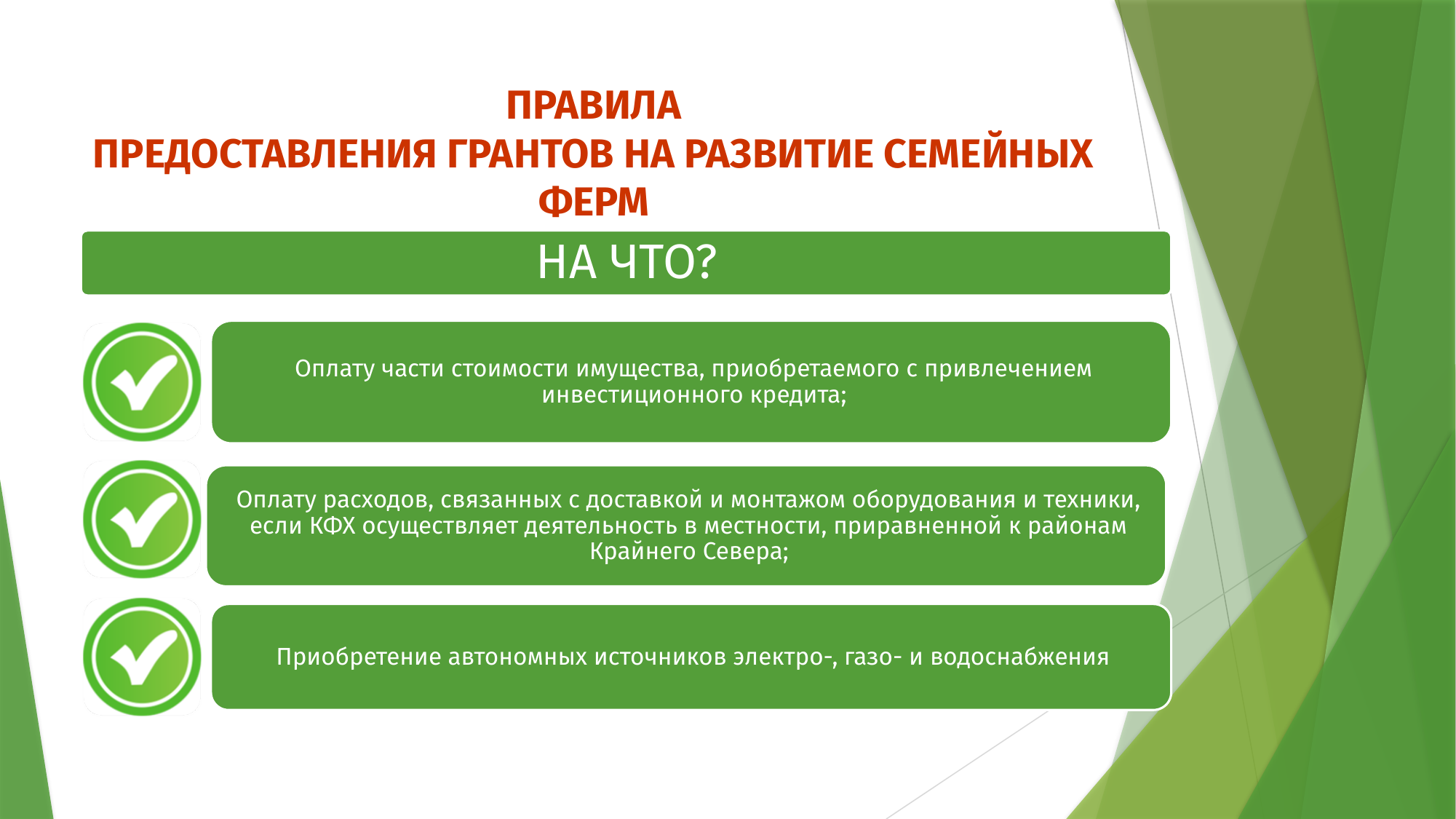

# ПРАВИЛА ПРЕДОСТАВЛЕНИЯ ГРАНТОВ НА РАЗВИТИЕ СЕМЕЙНЫХ ФЕРМ
НА ЧТО?
Оплату части стоимости имущества, приобретаемого с привлечением инвестиционного кредита;
Оплату расходов, связанных с доставкой и монтажом оборудования и техники, если КФХ осуществляет деятельность в местности, приравненной к районам Крайнего Севера;
Приобретение автономных источников электро-, газо- и водоснабжения